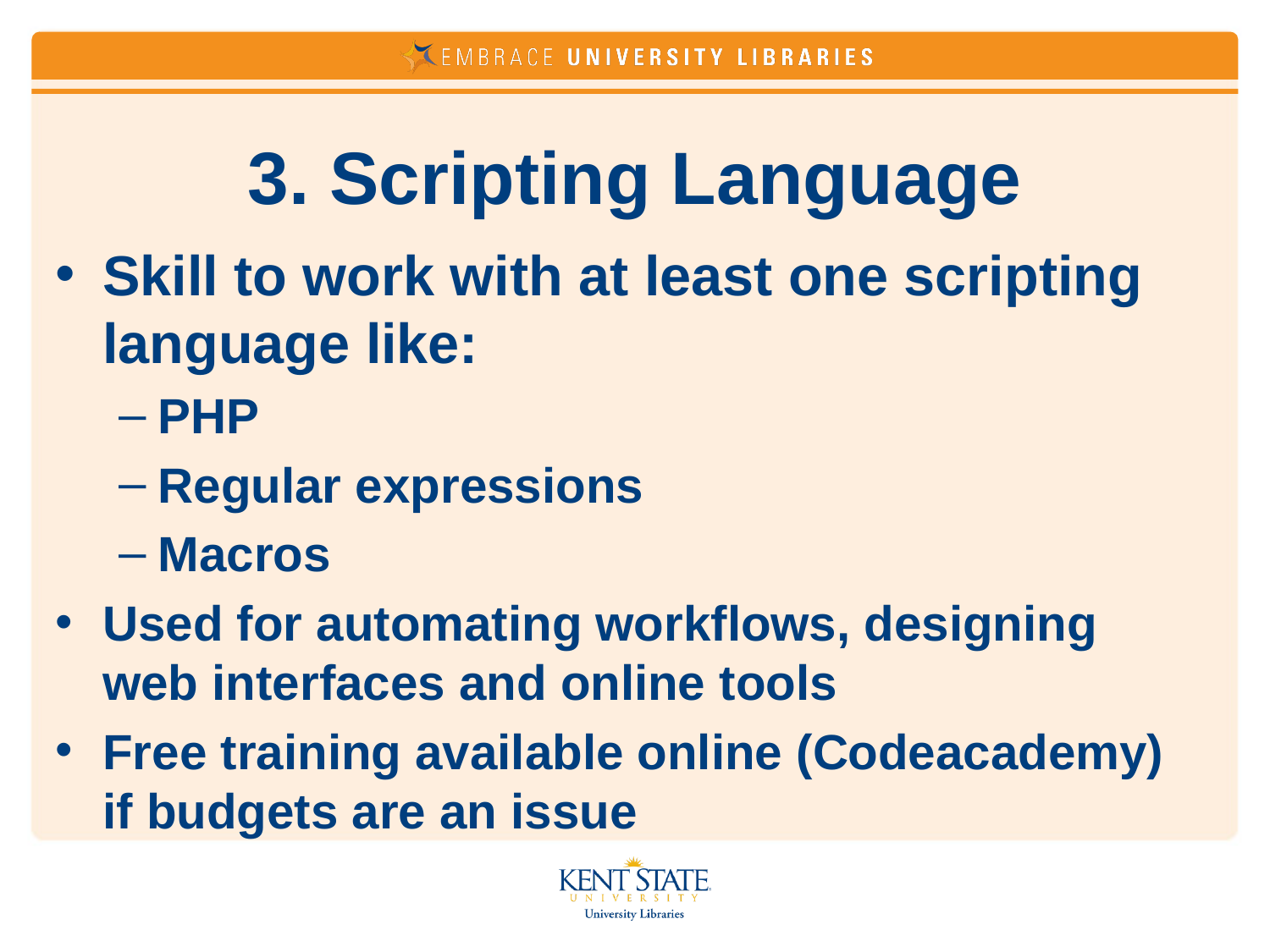

# 3. Scripting Language
Skill to work with at least one scripting language like:
PHP
Regular expressions
Macros
Used for automating workflows, designing web interfaces and online tools
Free training available online (Codeacademy) if budgets are an issue